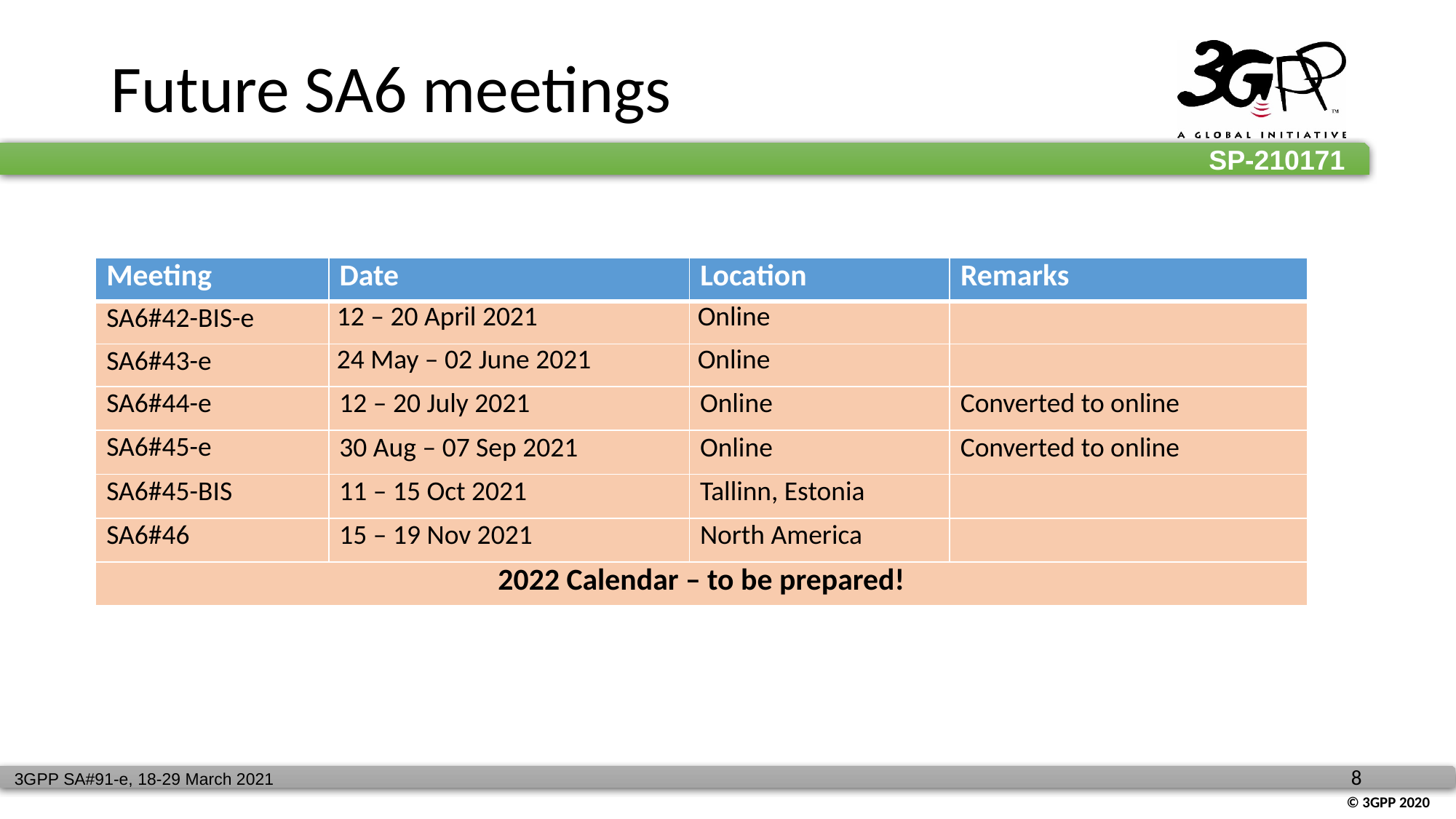

Future SA6 meetings
| Meeting | Date | Location | Remarks |
| --- | --- | --- | --- |
| SA6#42-BIS-e | 12 – 20 April 2021 | Online |  |
| SA6#43-e | 24 May – 02 June 2021 | Online |  |
| SA6#44-e | 12 – 20 July 2021 | Online | Converted to online |
| SA6#45-e | 30 Aug – 07 Sep 2021 | Online | Converted to online |
| SA6#45-BIS | 11 – 15 Oct 2021 | Tallinn, Estonia |  |
| SA6#46 | 15 – 19 Nov 2021 | North America |  |
| 2022 Calendar – to be prepared! |  |  |  |